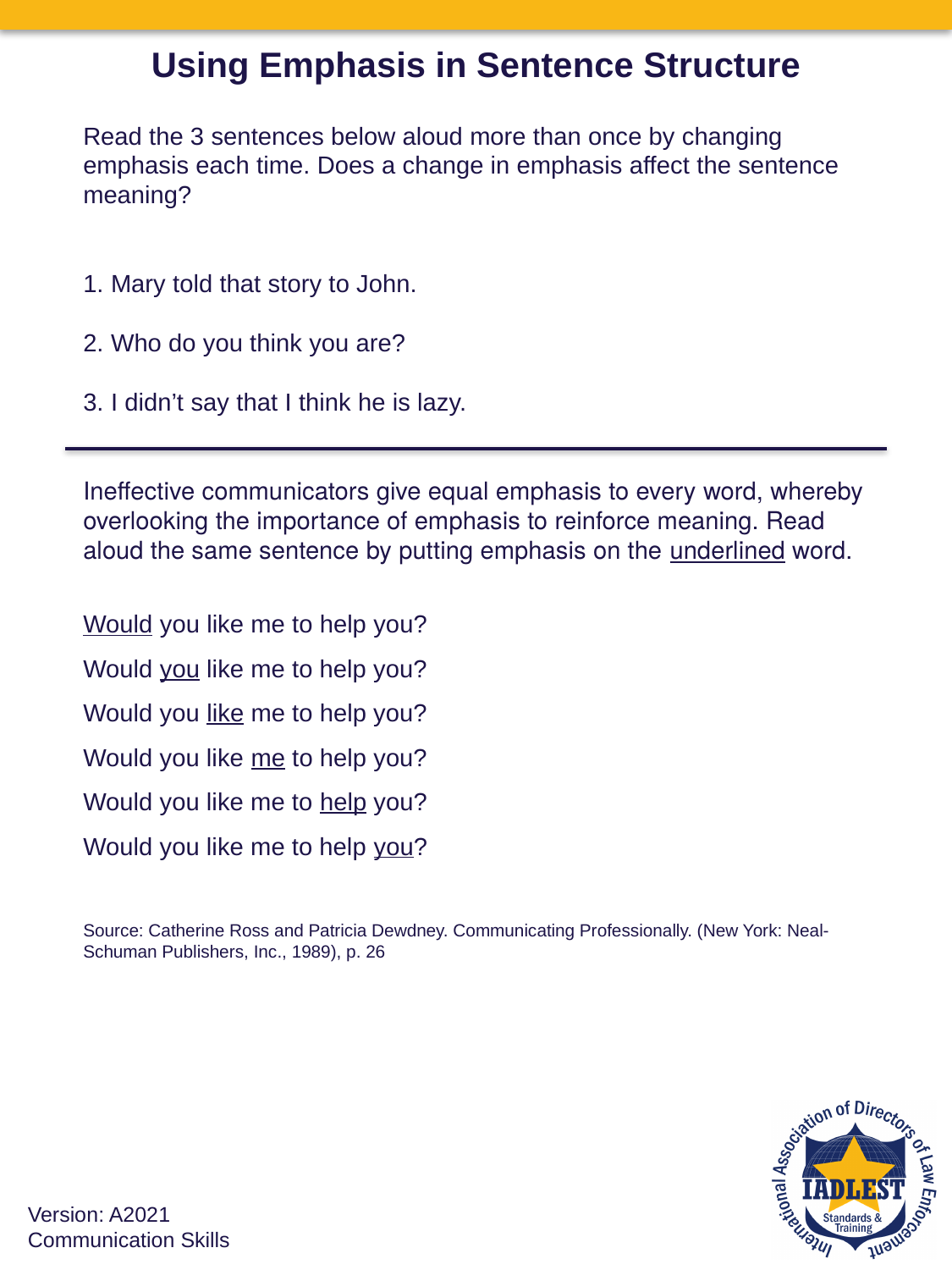

Using Emphasis in Sentence Structure
Read the 3 sentences below aloud more than once by changing emphasis each time. Does a change in emphasis affect the sentence meaning?

1. Mary told that story to John.

2. Who do you think you are?

3. I didn’t say that I think he is lazy.

Ineffective communicators give equal emphasis to every word, whereby overlooking the importance of emphasis to reinforce meaning. Read aloud the same sentence by putting emphasis on the underlined word.

Would you like me to help you?
Would you like me to help you?
Would you like me to help you?
Would you like me to help you?
Would you like me to help you?
Would you like me to help you?

Source: Catherine Ross and Patricia Dewdney. Communicating Professionally. (New York: Neal-Schuman Publishers, Inc., 1989), p. 26